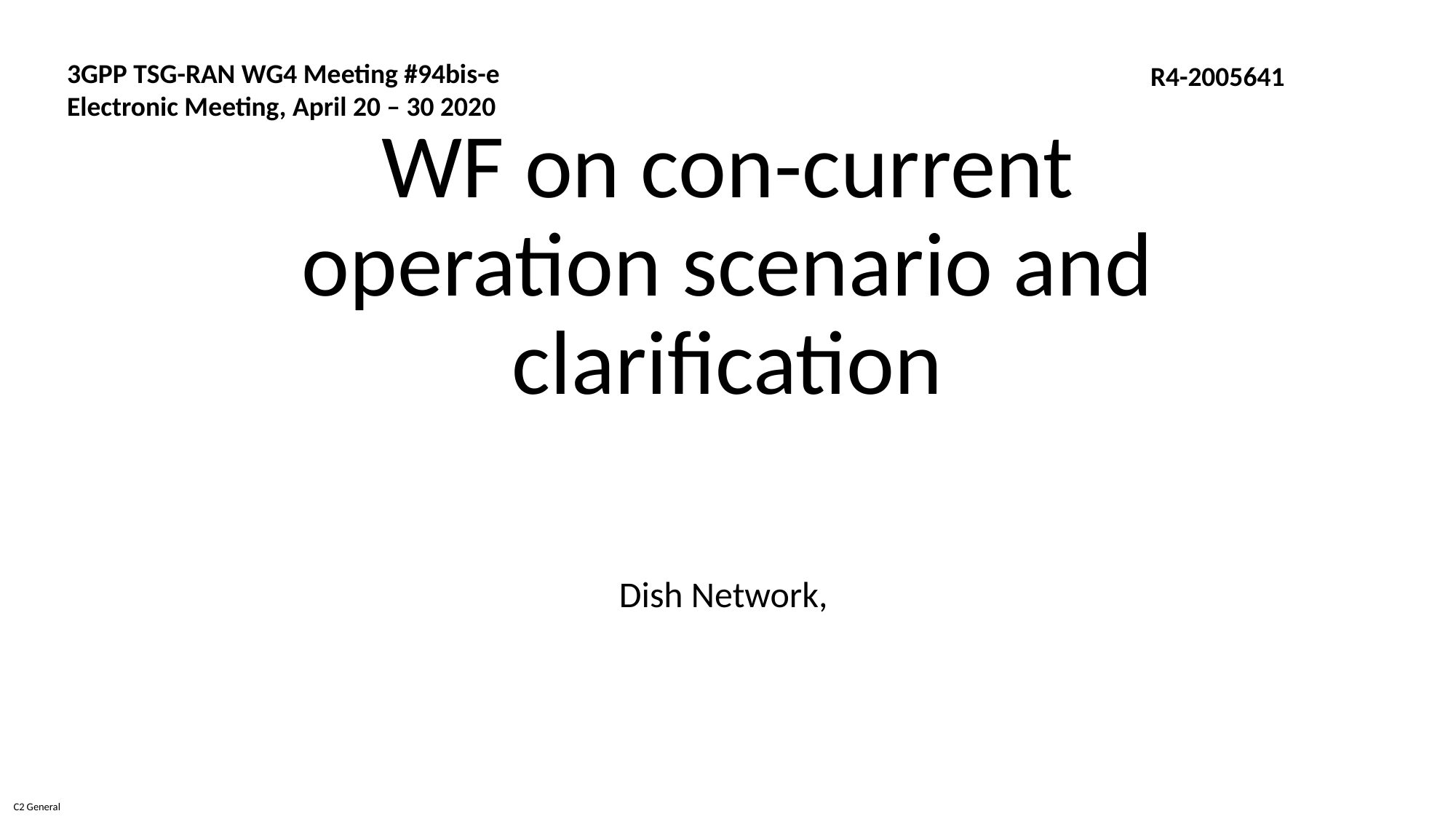

3GPP TSG-RAN WG4 Meeting #94bis-e
Electronic Meeting, April 20 – 30 2020

R4-2005641

# WF on con-current operation scenario and clarification
Dish Network,